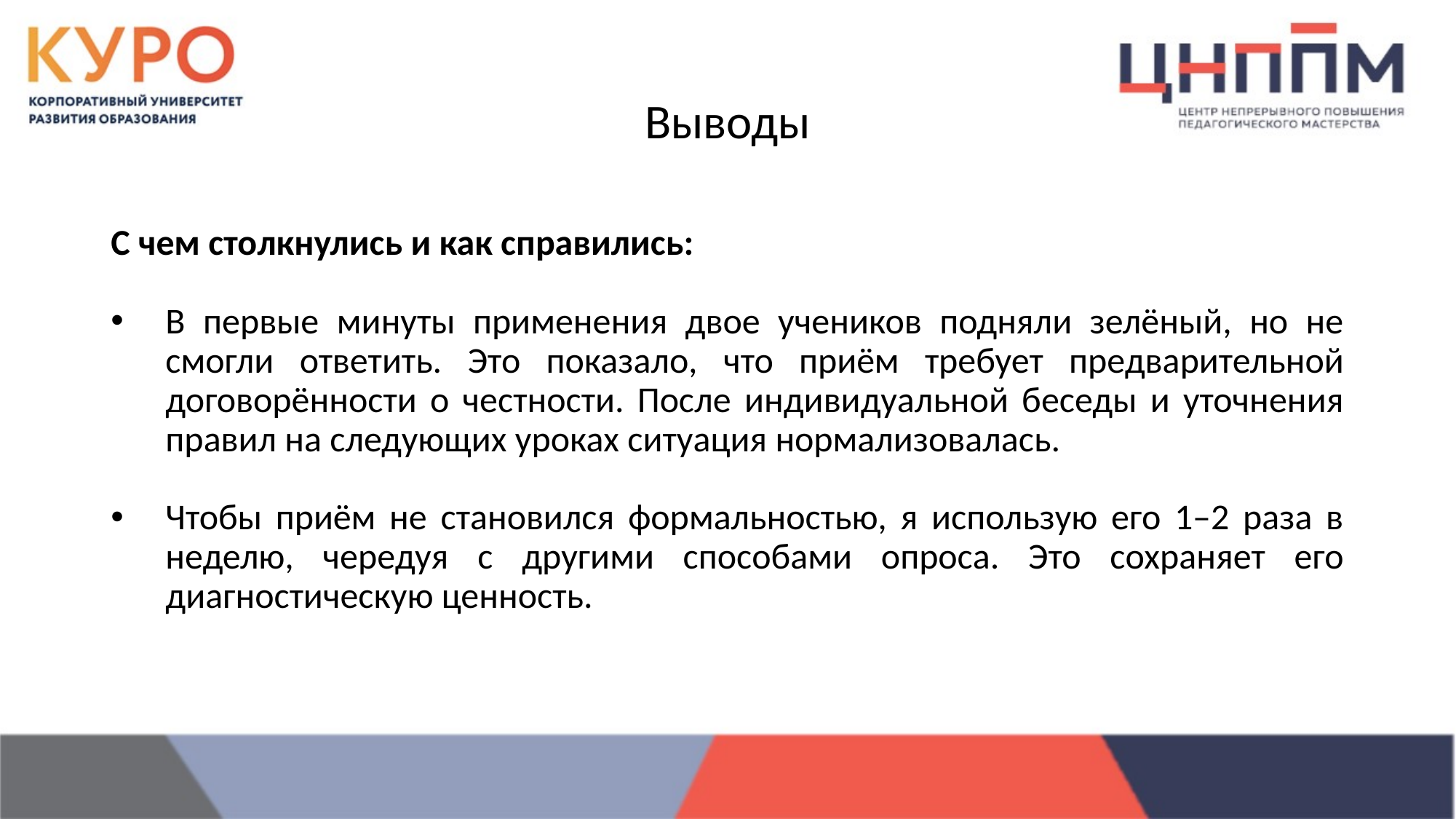

# Выводы
С чем столкнулись и как справились:

В первые минуты применения двое учеников подняли зелёный, но не смогли ответить. Это показало, что приём требует предварительной договорённости о честности. После индивидуальной беседы и уточнения правил на следующих уроках ситуация нормализовалась.

Чтобы приём не становился формальностью, я использую его 1–2 раза в неделю, чередуя с другими способами опроса. Это сохраняет его диагностическую ценность.